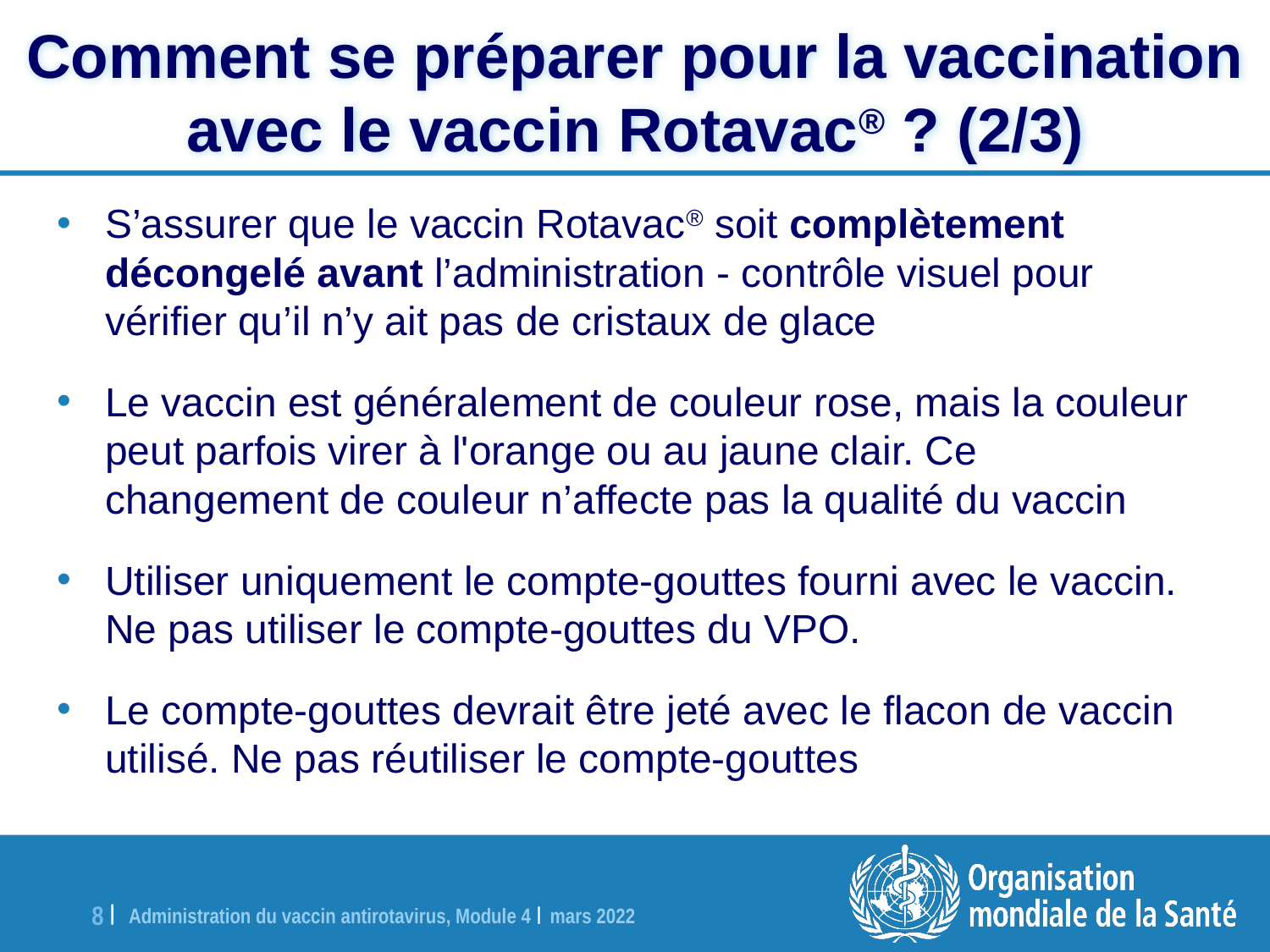

Comment se préparer pour la vaccination avec le vaccin Rotavac® ? (2/3)
S’assurer que le vaccin Rotavac® soit complètement décongelé avant l’administration - contrôle visuel pour vérifier qu’il n’y ait pas de cristaux de glace
Le vaccin est généralement de couleur rose, mais la couleur peut parfois virer à l'orange ou au jaune clair. Ce changement de couleur n’affecte pas la qualité du vaccin
Utiliser uniquement le compte-gouttes fourni avec le vaccin. Ne pas utiliser le compte-gouttes du VPO.
Le compte-gouttes devrait être jeté avec le flacon de vaccin utilisé. Ne pas réutiliser le compte-gouttes